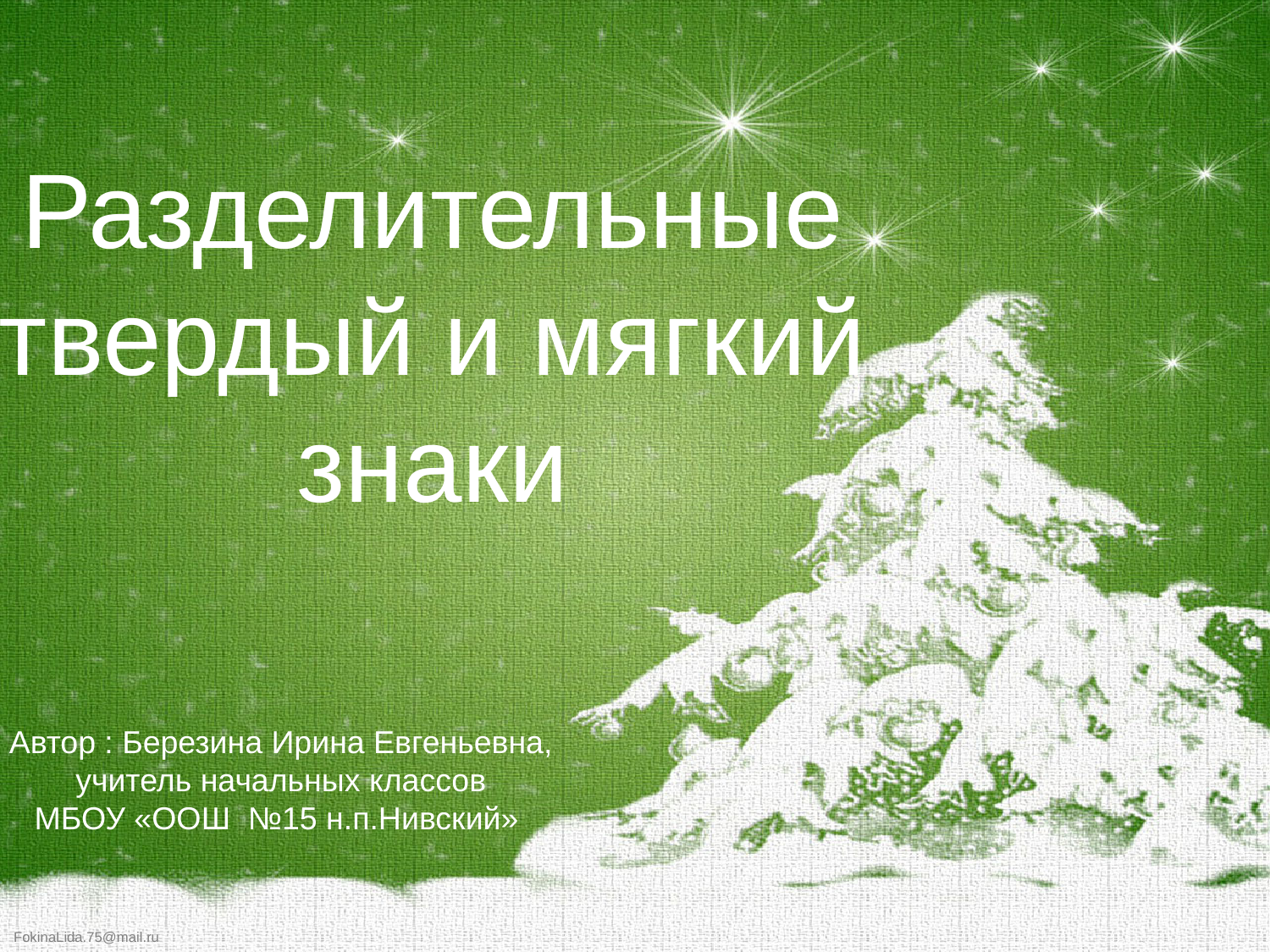

Разделительные твердый и мягкий знаки
Автор : Березина Ирина Евгеньевна,
учитель начальных классов
МБОУ «ООШ  №15 н.п.Нивский»